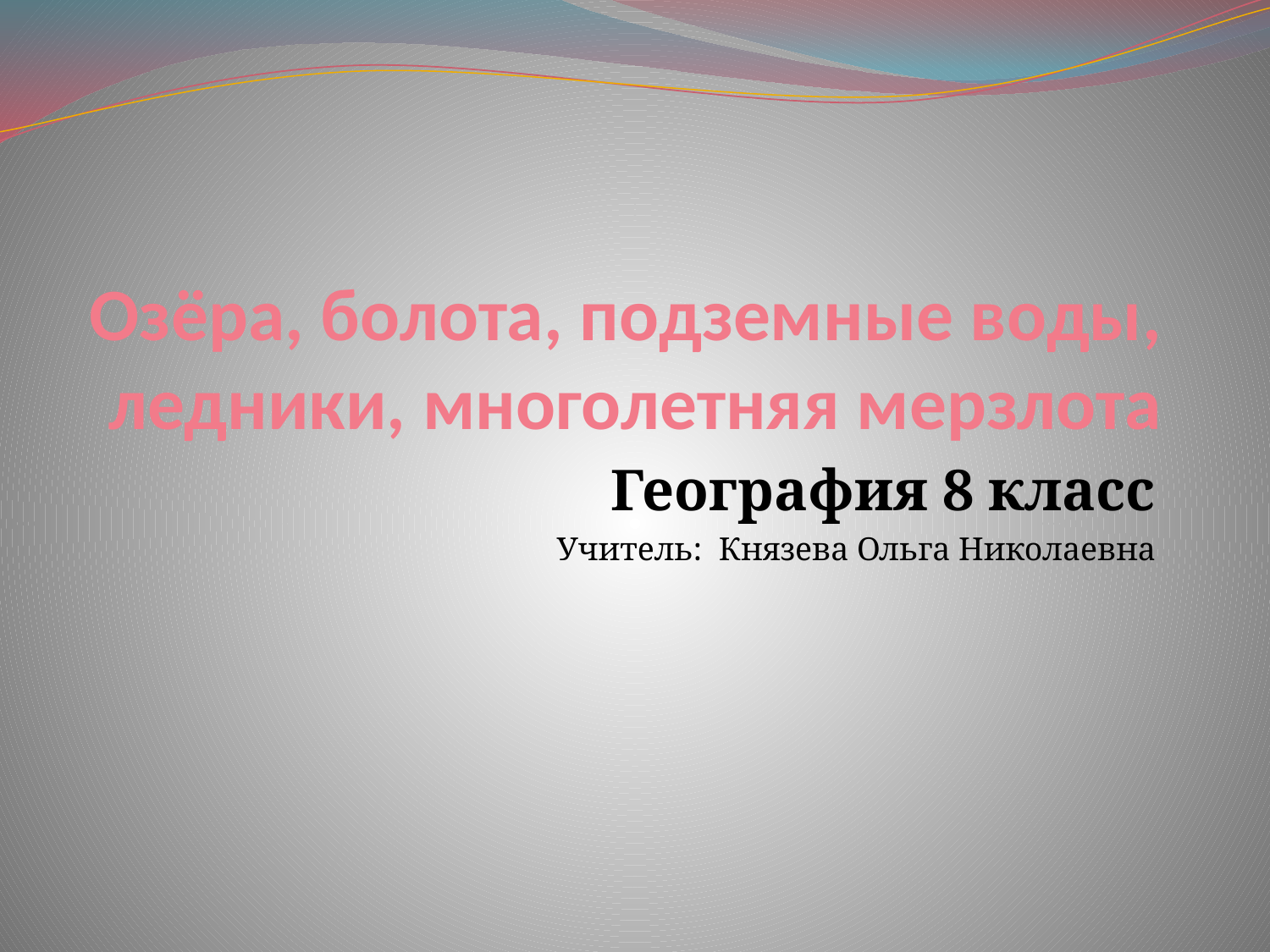

# Озёра, болота, подземные воды, ледники, многолетняя мерзлота
География 8 класс
Учитель:  Князева Ольга Николаевна